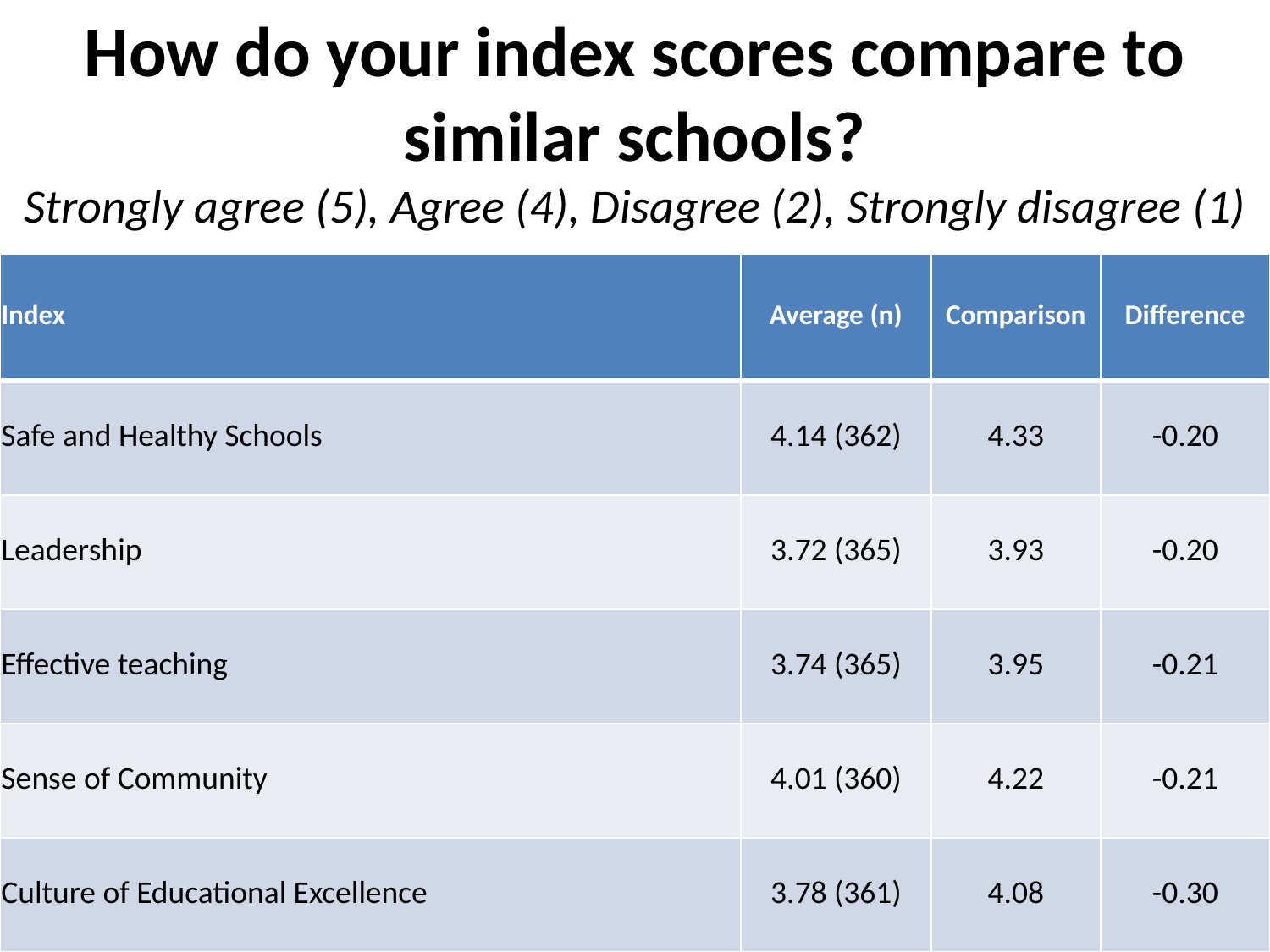

# How do your index scores compare to similar schools? Strongly agree (5), Agree (4), Disagree (2), Strongly disagree (1)
| Index | Average (n) | Comparison | Difference |
| --- | --- | --- | --- |
| Safe and Healthy Schools | 4.14 (362) | 4.33 | -0.20 |
| Leadership | 3.72 (365) | 3.93 | -0.20 |
| Effective teaching | 3.74 (365) | 3.95 | -0.21 |
| Sense of Community | 4.01 (360) | 4.22 | -0.21 |
| Culture of Educational Excellence | 3.78 (361) | 4.08 | -0.30 |